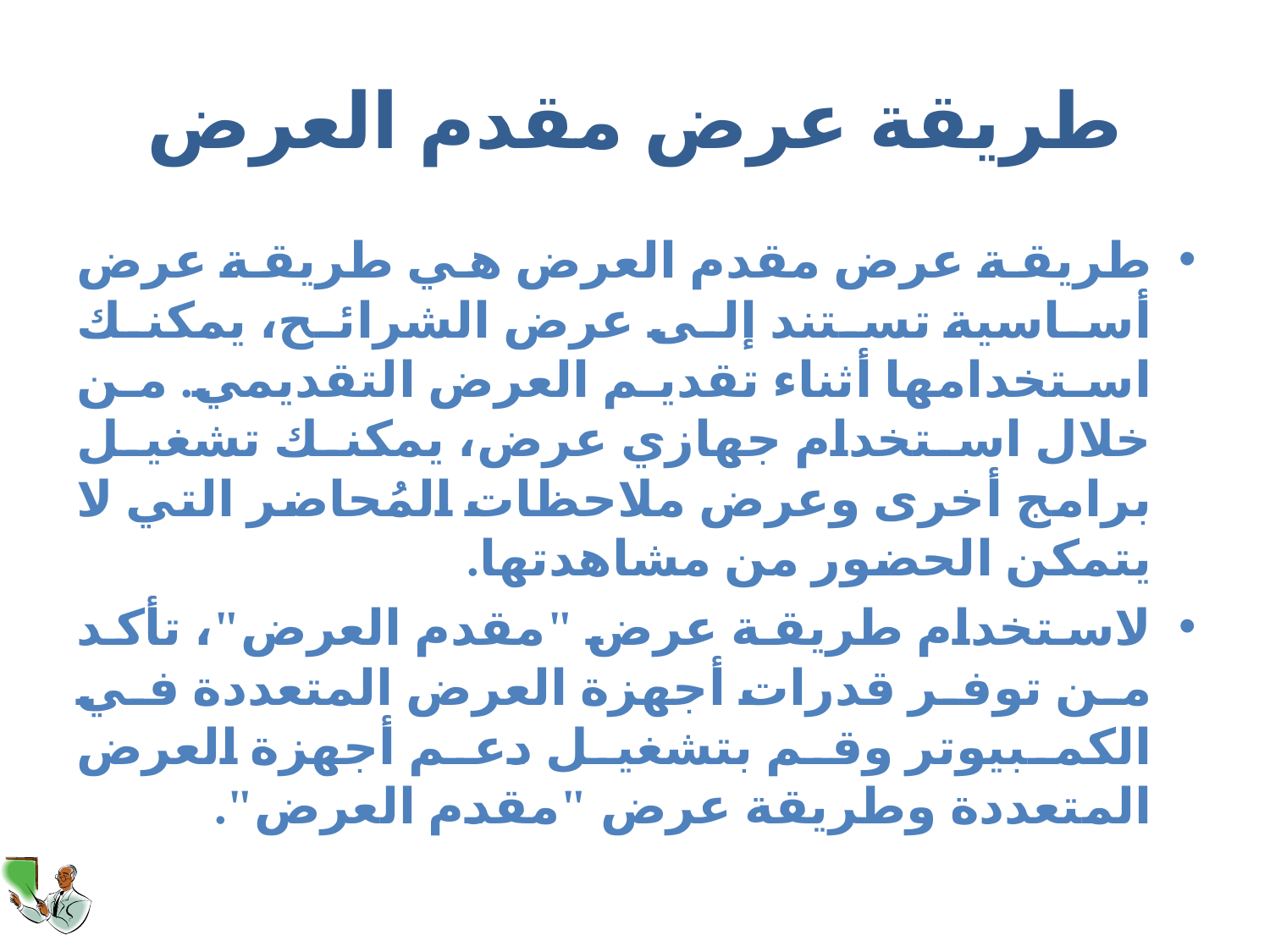

# طريقة عرض مقدم العرض
طريقة عرض مقدم العرض هي طريقة عرض أساسية تستند إلى عرض الشرائح، يمكنك استخدامها أثناء تقديم العرض التقديمي. من خلال استخدام جهازي عرض، يمكنك تشغيل برامج أخرى وعرض ملاحظات المُحاضر التي لا يتمكن الحضور من مشاهدتها.
لاستخدام طريقة عرض "مقدم العرض"، تأكد من توفر قدرات أجهزة العرض المتعددة في الكمبيوتر وقم بتشغيل دعم أجهزة العرض المتعددة وطريقة عرض "مقدم العرض".